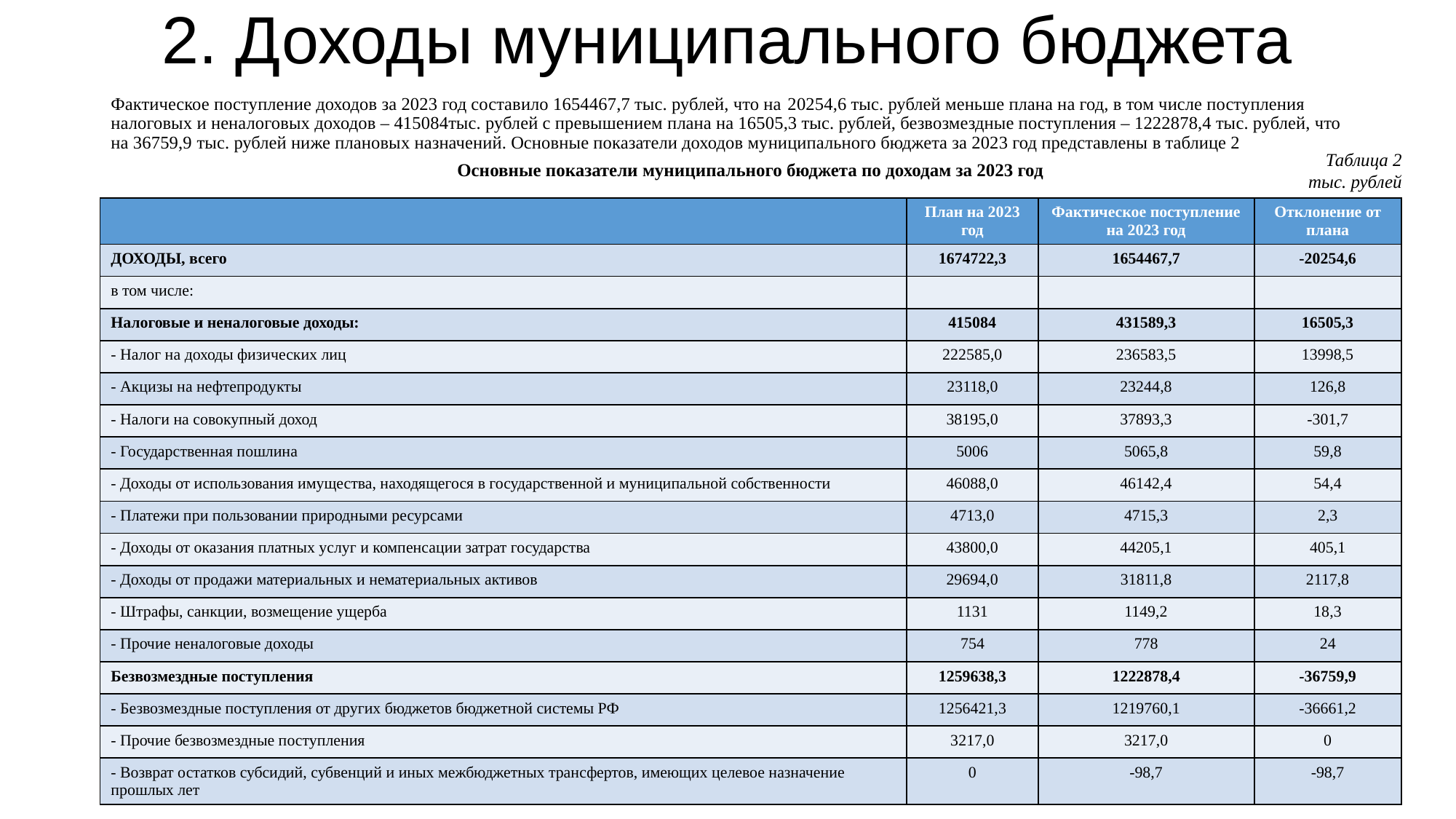

# 2. Доходы муниципального бюджета
Фактическое поступление доходов за 2023 год составило 1654467,7 тыс. рублей, что на 20254,6 тыс. рублей меньше плана на год, в том числе поступления налоговых и неналоговых доходов – 415084тыс. рублей с превышением плана на 16505,3 тыс. рублей, безвозмездные поступления – 1222878,4 тыс. рублей, что на 36759,9 тыс. рублей ниже плановых назначений. Основные показатели доходов муниципального бюджета за 2023 год представлены в таблице 2
Таблица 2
тыс. рублей
Основные показатели муниципального бюджета по доходам за 2023 год
|  | План на 2023 год | Фактическое поступление на 2023 год | Отклонение от плана |
| --- | --- | --- | --- |
| ДОХОДЫ, всего | 1674722,3 | 1654467,7 | -20254,6 |
| в том числе: |  |  |  |
| Налоговые и неналоговые доходы: | 415084 | 431589,3 | 16505,3 |
| - Налог на доходы физических лиц | 222585,0 | 236583,5 | 13998,5 |
| - Акцизы на нефтепродукты | 23118,0 | 23244,8 | 126,8 |
| - Налоги на совокупный доход | 38195,0 | 37893,3 | -301,7 |
| - Государственная пошлина | 5006 | 5065,8 | 59,8 |
| - Доходы от использования имущества, находящегося в государственной и муниципальной собственности | 46088,0 | 46142,4 | 54,4 |
| - Платежи при пользовании природными ресурсами | 4713,0 | 4715,3 | 2,3 |
| - Доходы от оказания платных услуг и компенсации затрат государства | 43800,0 | 44205,1 | 405,1 |
| - Доходы от продажи материальных и нематериальных активов | 29694,0 | 31811,8 | 2117,8 |
| - Штрафы, санкции, возмещение ущерба | 1131 | 1149,2 | 18,3 |
| - Прочие неналоговые доходы | 754 | 778 | 24 |
| Безвозмездные поступления | 1259638,3 | 1222878,4 | -36759,9 |
| - Безвозмездные поступления от других бюджетов бюджетной системы РФ | 1256421,3 | 1219760,1 | -36661,2 |
| - Прочие безвозмездные поступления | 3217,0 | 3217,0 | 0 |
| - Возврат остатков субсидий, субвенций и иных межбюджетных трансфертов, имеющих целевое назначение прошлых лет | 0 | -98,7 | -98,7 |